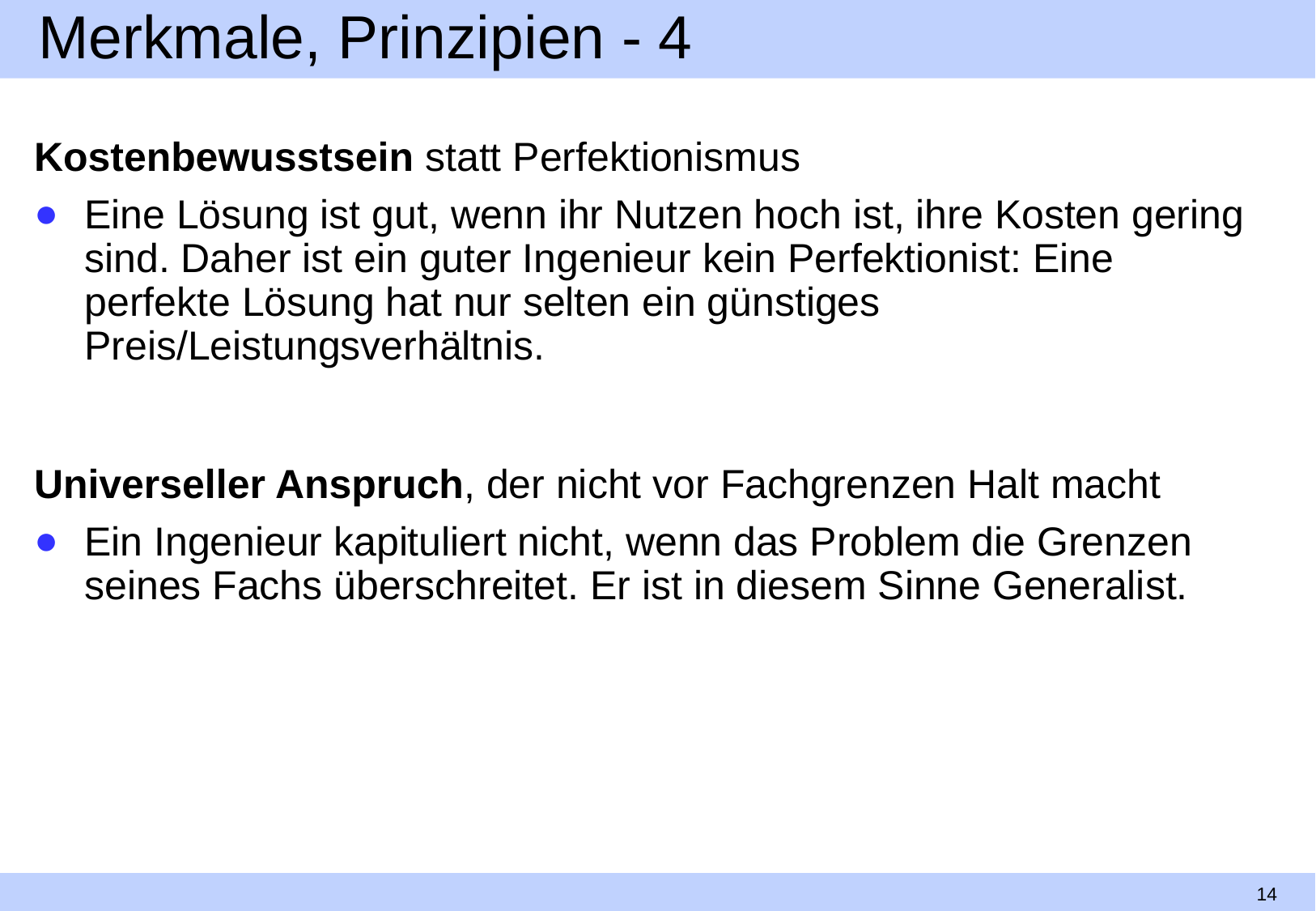

# Merkmale, Prinzipien - 4
Kostenbewusstsein statt Perfektionismus
Eine Lösung ist gut, wenn ihr Nutzen hoch ist, ihre Kosten gering sind. Daher ist ein guter Ingenieur kein Perfektionist: Eine perfekte Lösung hat nur selten ein günstiges Preis/Leistungsverhältnis.

Universeller Anspruch, der nicht vor Fachgrenzen Halt macht
Ein Ingenieur kapituliert nicht, wenn das Problem die Grenzen seines Fachs überschreitet. Er ist in diesem Sinne Generalist.

14